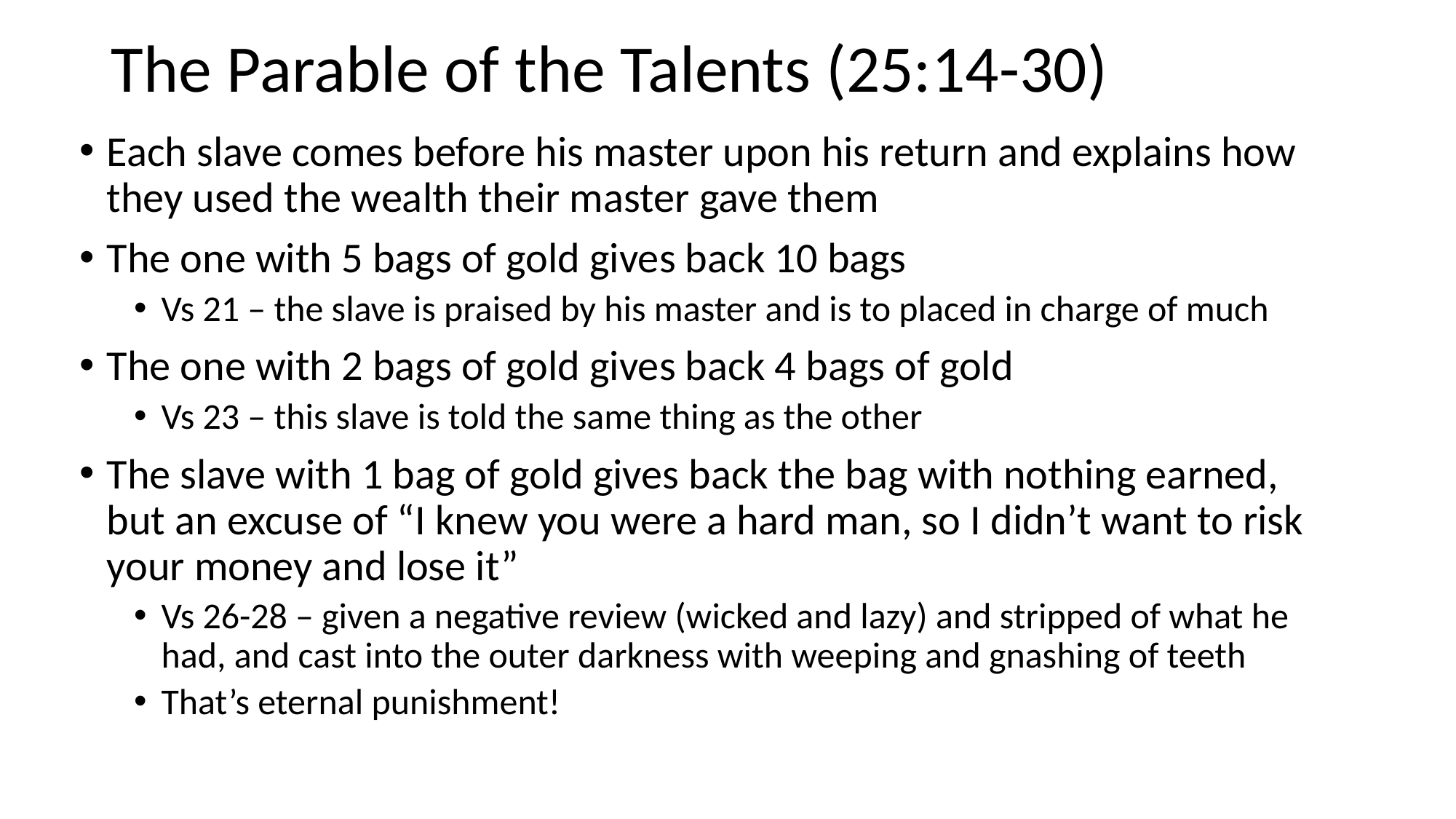

# The Parable of the Talents (25:14-30)
Each slave comes before his master upon his return and explains how they used the wealth their master gave them
The one with 5 bags of gold gives back 10 bags
Vs 21 – the slave is praised by his master and is to placed in charge of much
The one with 2 bags of gold gives back 4 bags of gold
Vs 23 – this slave is told the same thing as the other
The slave with 1 bag of gold gives back the bag with nothing earned, but an excuse of “I knew you were a hard man, so I didn’t want to risk your money and lose it”
Vs 26-28 – given a negative review (wicked and lazy) and stripped of what he had, and cast into the outer darkness with weeping and gnashing of teeth
That’s eternal punishment!